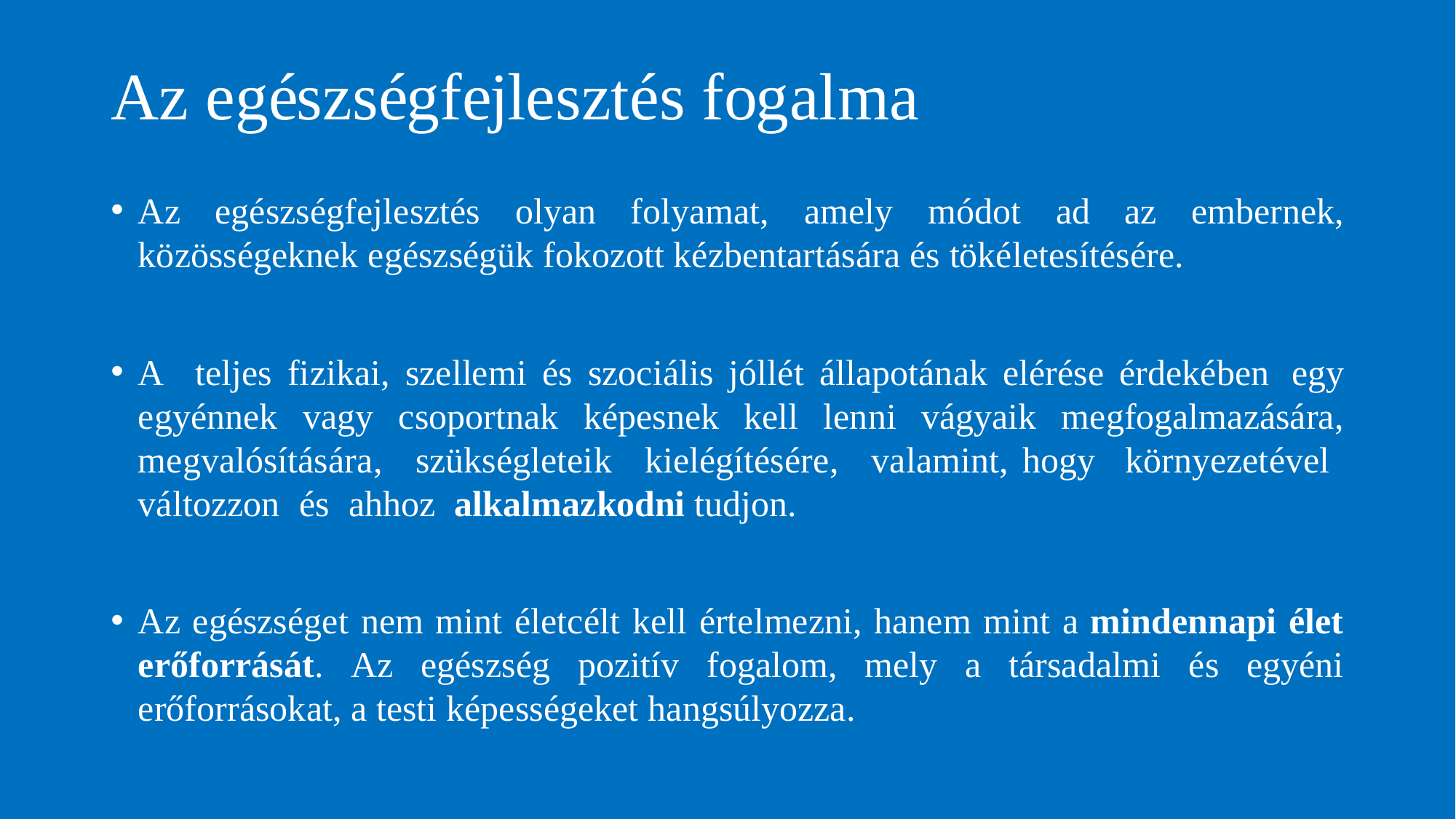

# Az egészségfejlesztés fogalma
Az egészségfejlesztés olyan folyamat, amely módot ad az embernek, közösségeknek egészségük fokozott kézbentartására és tökéletesítésére.

A  teljes fizikai, szellemi és szociális jóllét állapotának elérése érdekében	egy egyénnek vagy csoportnak képesnek kell lenni vágyaik megfogalmazására, megvalósítására,  szükségleteik  kielégítésére,  valamint, hogy  környezetével  változzon  és  ahhoz  alkalmazkodni tudjon.

Az egészséget nem mint életcélt kell értelmezni, hanem mint a mindennapi élet erőforrását. Az egészség pozitív fogalom, mely a társadalmi és egyéni erőforrásokat, a testi képességeket hangsúlyozza.